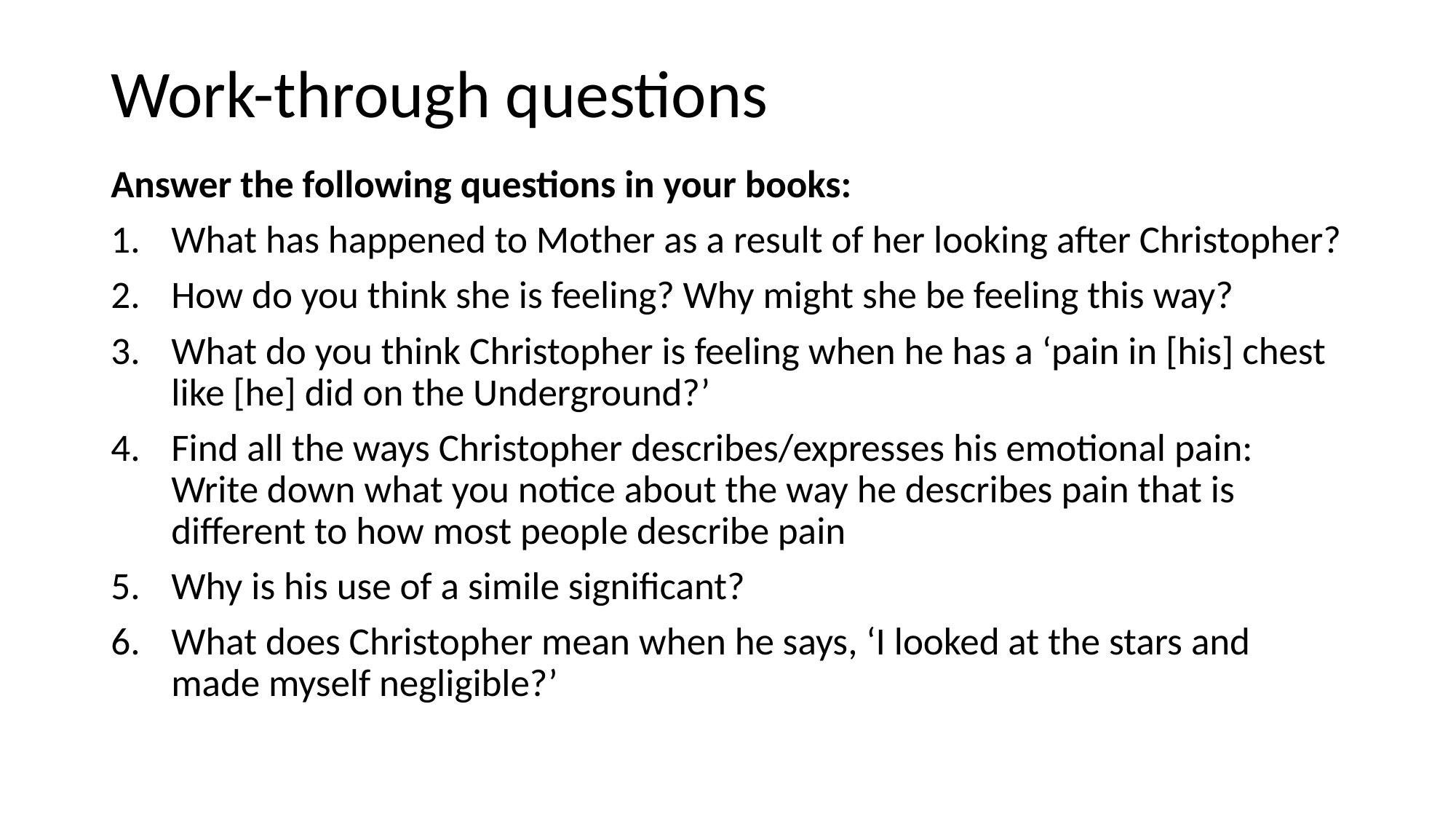

# Work-through questions
Answer the following questions in your books:
What has happened to Mother as a result of her looking after Christopher?
How do you think she is feeling? Why might she be feeling this way?
What do you think Christopher is feeling when he has a ‘pain in [his] chest like [he] did on the Underground?’
Find all the ways Christopher describes/expresses his emotional pain: Write down what you notice about the way he describes pain that is different to how most people describe pain
Why is his use of a simile significant?
What does Christopher mean when he says, ‘I looked at the stars and made myself negligible?’